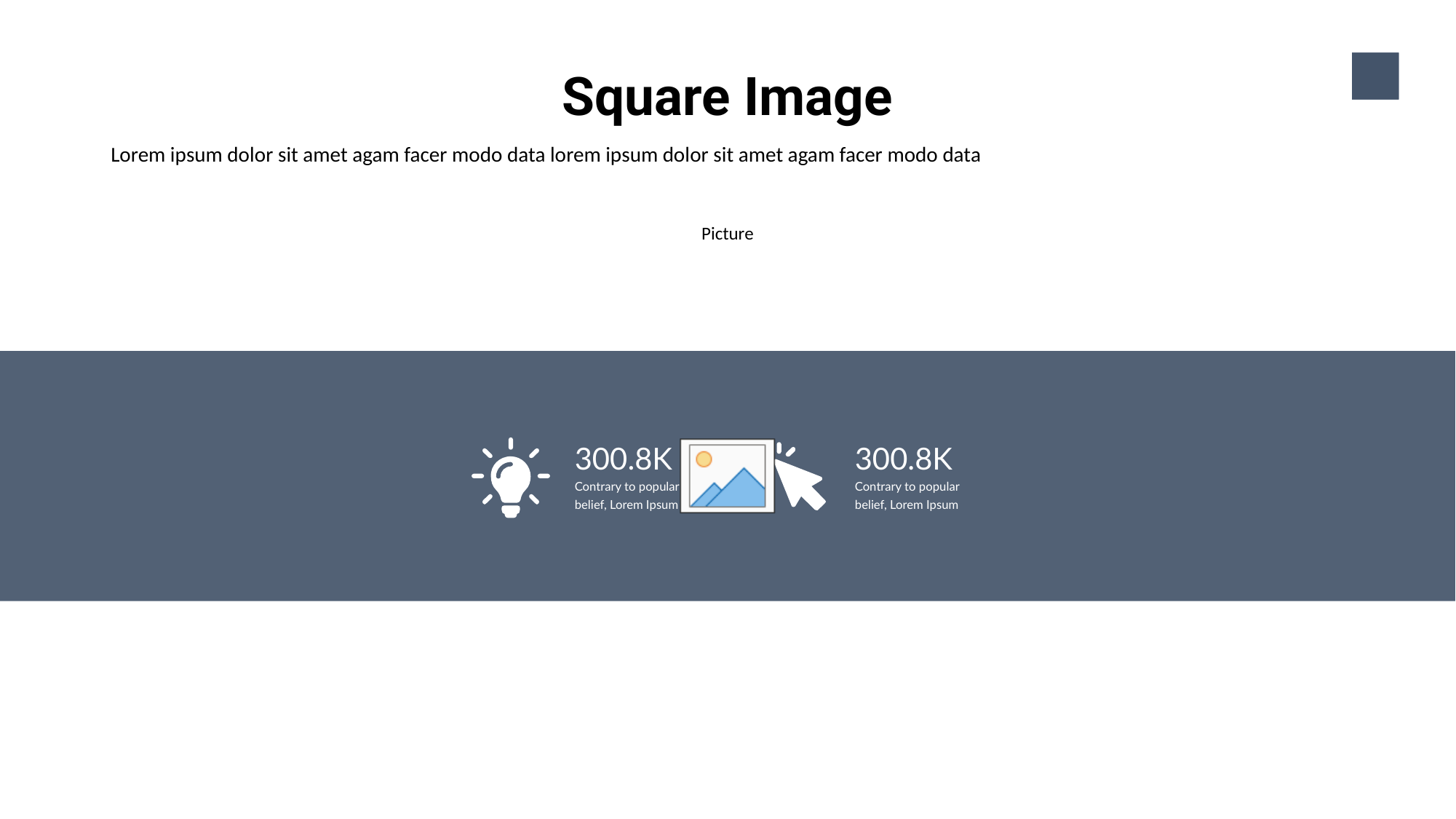

Square Image
23
Lorem ipsum dolor sit amet agam facer modo data lorem ipsum dolor sit amet agam facer modo data

300.8K
Contrary to popular belief, Lorem Ipsum

300.8K
Contrary to popular belief, Lorem Ipsum